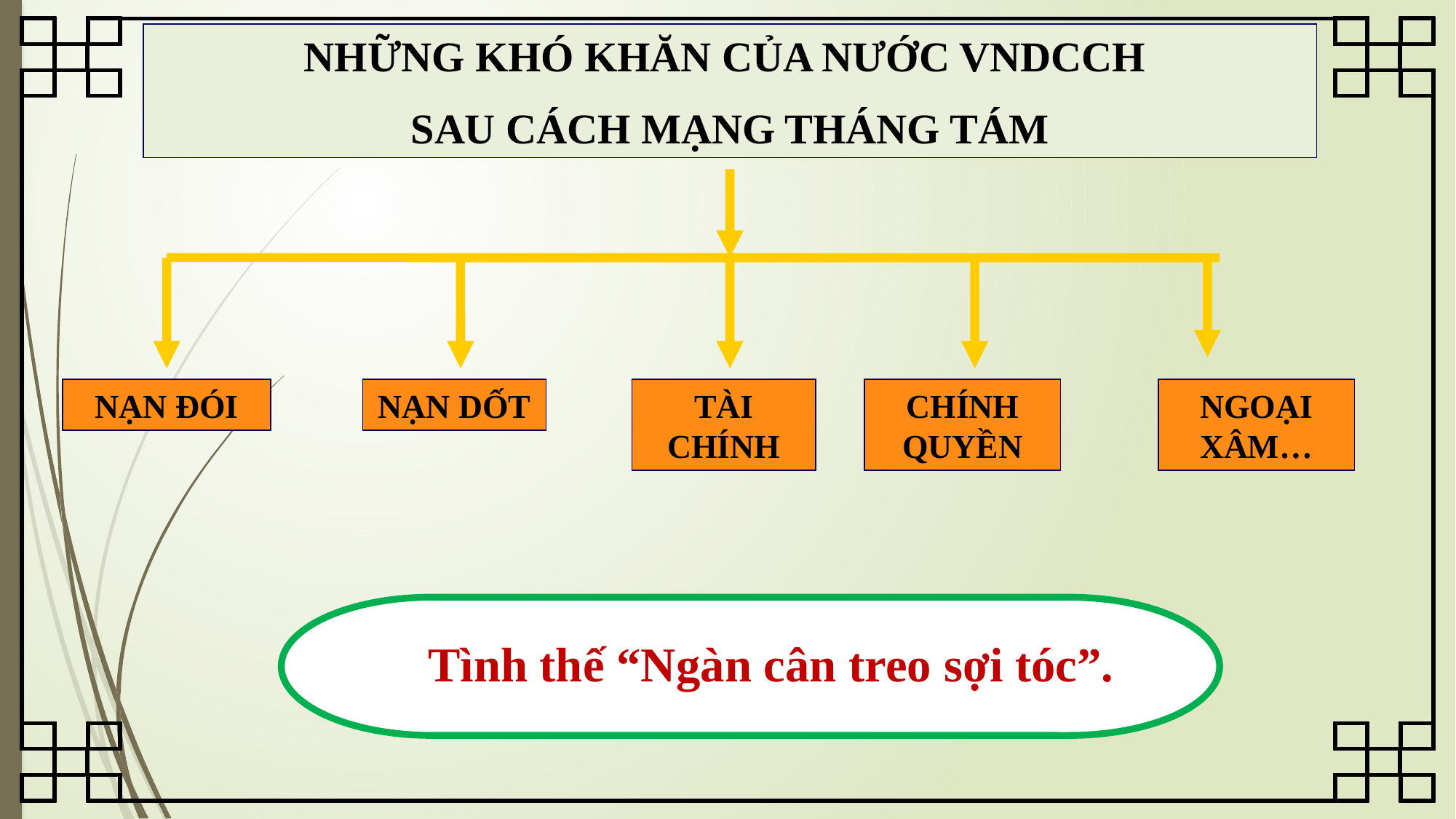

NHỮNG KHÓ KHĂN CỦA NƯỚC VNDCCH
SAU CÁCH MẠNG THÁNG TÁM

NẠN ĐÓI
NẠN DỐT
TÀI CHÍNH
CHÍNH QUYỀN
NGOẠI XÂM…

Tình thế “Ngàn cân treo sợi tóc”.